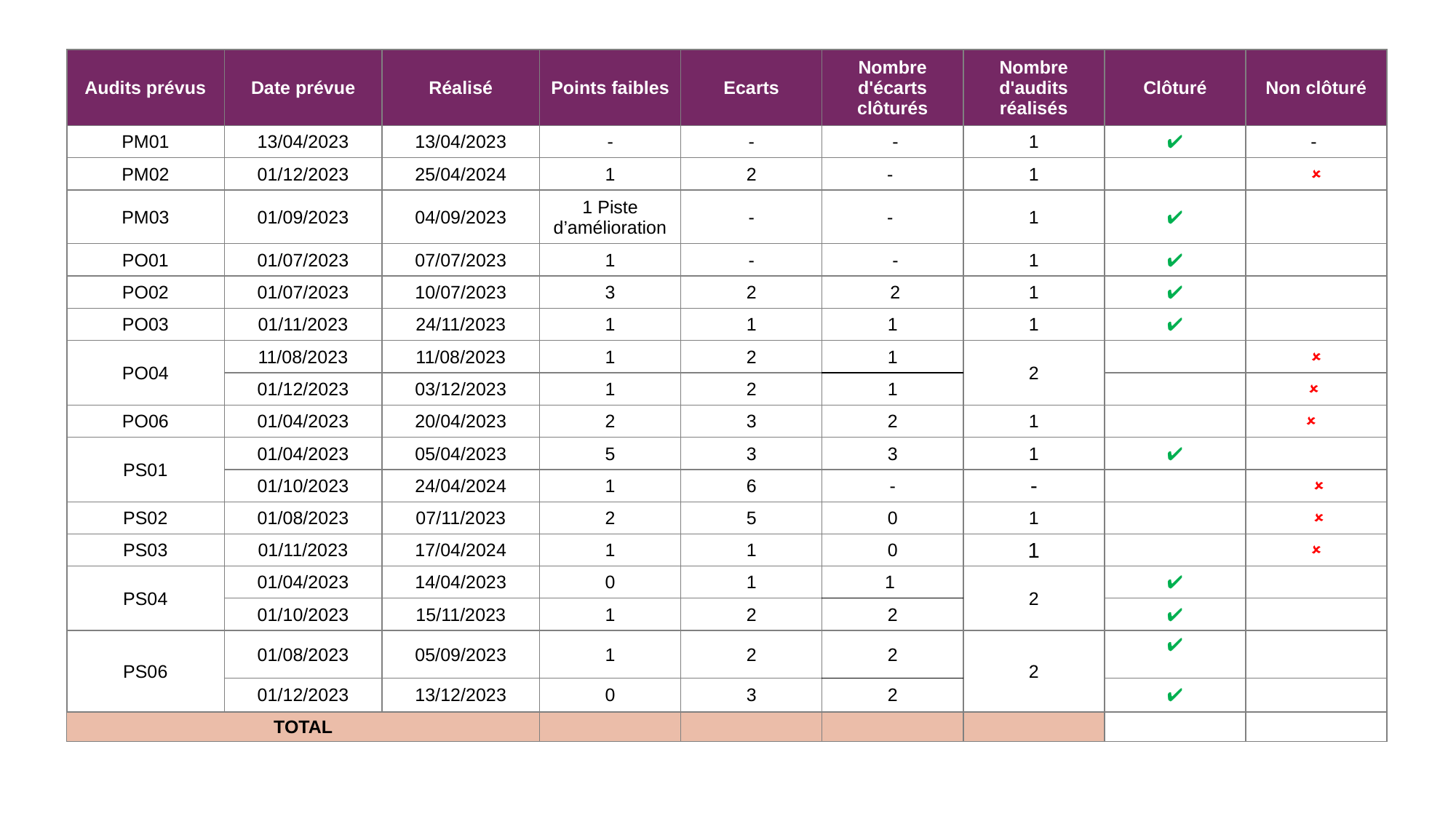

| Audits prévus | Date prévue | Réalisé | Points faibles | Ecarts | Nombre d'écarts clôturés | Nombre d'audits réalisés | Clôturé | Non clôturé |
| --- | --- | --- | --- | --- | --- | --- | --- | --- |
| PM01 | 13/04/2023 | 13/04/2023 | - | - | - | 1 | ✔ | - |
| PM02 | 01/12/2023 | 25/04/2024 | 1 | 2 | - | 1 |  | 🗶 |
| PM03 | 01/09/2023 | 04/09/2023 | 1 Piste d’amélioration | - | - | 1 | ✔ |  |
| PO01 | 01/07/2023 | 07/07/2023 | 1 | - | - | 1 | ✔ |  |
| PO02 | 01/07/2023 | 10/07/2023 | 3 | 2 | 2 | 1 | ✔ |  |
| PO03 | 01/11/2023 | 24/11/2023 | 1 | 1 | 1 | 1 | ✔ |  |
| PO04 | 11/08/2023 | 11/08/2023 | 1 | 2 | 1 | 2 |  | 🗶 |
|  | 01/12/2023 | 03/12/2023 | 1 | 2 | 1 |  |  | 🗶 |
| PO06 | 01/04/2023 | 20/04/2023 | 2 | 3 | 2 | 1 |  | 🗶 |
| PS01 | 01/04/2023 | 05/04/2023 | 5 | 3 | 3 | 1 | ✔ |  |
|  | 01/10/2023 | 24/04/2024 | 1 | 6 | - | - |  | 🗶 |
| PS02 | 01/08/2023 | 07/11/2023 | 2 | 5 | 0 | 1 |  | 🗶 |
| PS03 | 01/11/2023 | 17/04/2024 | 1 | 1 | 0 | 1 |  | 🗶 |
| PS04 | 01/04/2023 | 14/04/2023 | 0 | 1 | 1 | 2 | ✔ |  |
|  | 01/10/2023 | 15/11/2023 | 1 | 2 | 2 |  | ✔ |  |
| PS06 | 01/08/2023 | 05/09/2023 | 1 | 2 | 2 | 2 | ✔ |  |
|  | 01/12/2023 | 13/12/2023 | 0 | 3 | 2 |  | ✔ |  |
| TOTAL |  |  |  |  |  |  |  |  |